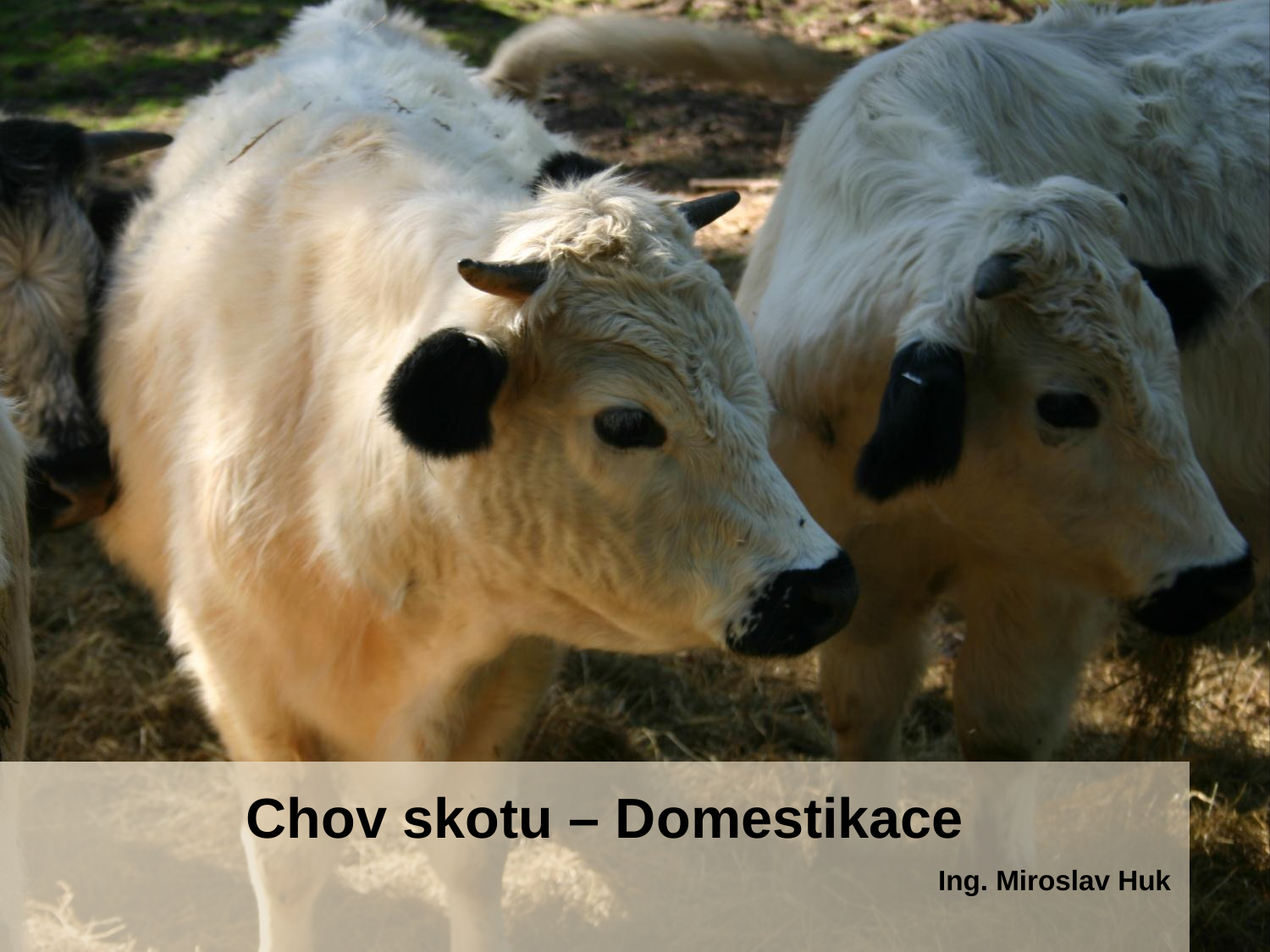

# Chov skotu – Domestikace
Ing. Miroslav Huk